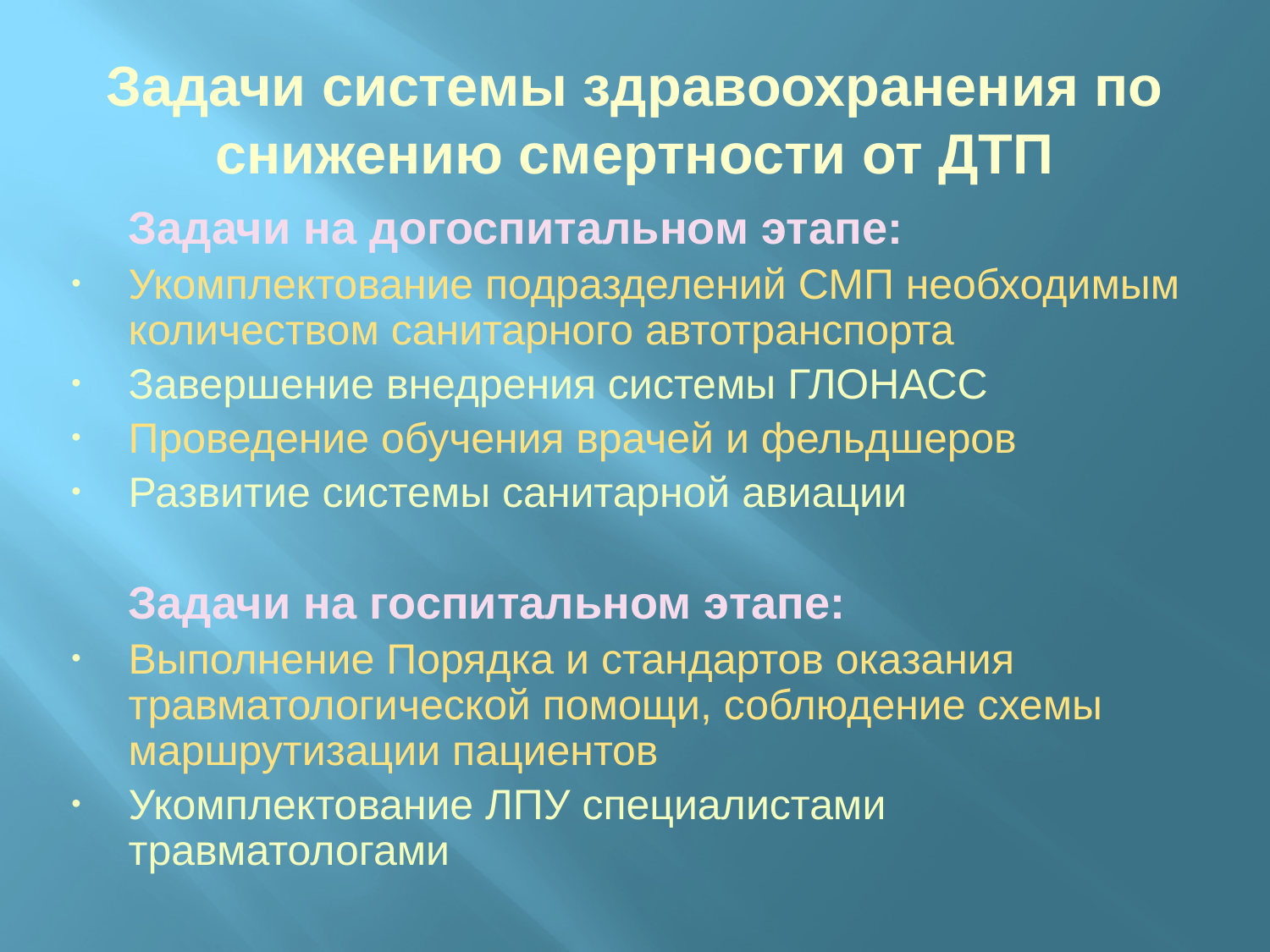

# Задачи системы здравоохранения по снижению смертности от ДТП
	Задачи на догоспитальном этапе:
Укомплектование подразделений СМП необходимым количеством санитарного автотранспорта
Завершение внедрения системы ГЛОНАСС
Проведение обучения врачей и фельдшеров
Развитие системы санитарной авиации

	Задачи на госпитальном этапе:
Выполнение Порядка и стандартов оказания травматологической помощи, соблюдение схемы маршрутизации пациентов
Укомплектование ЛПУ специалистами травматологами